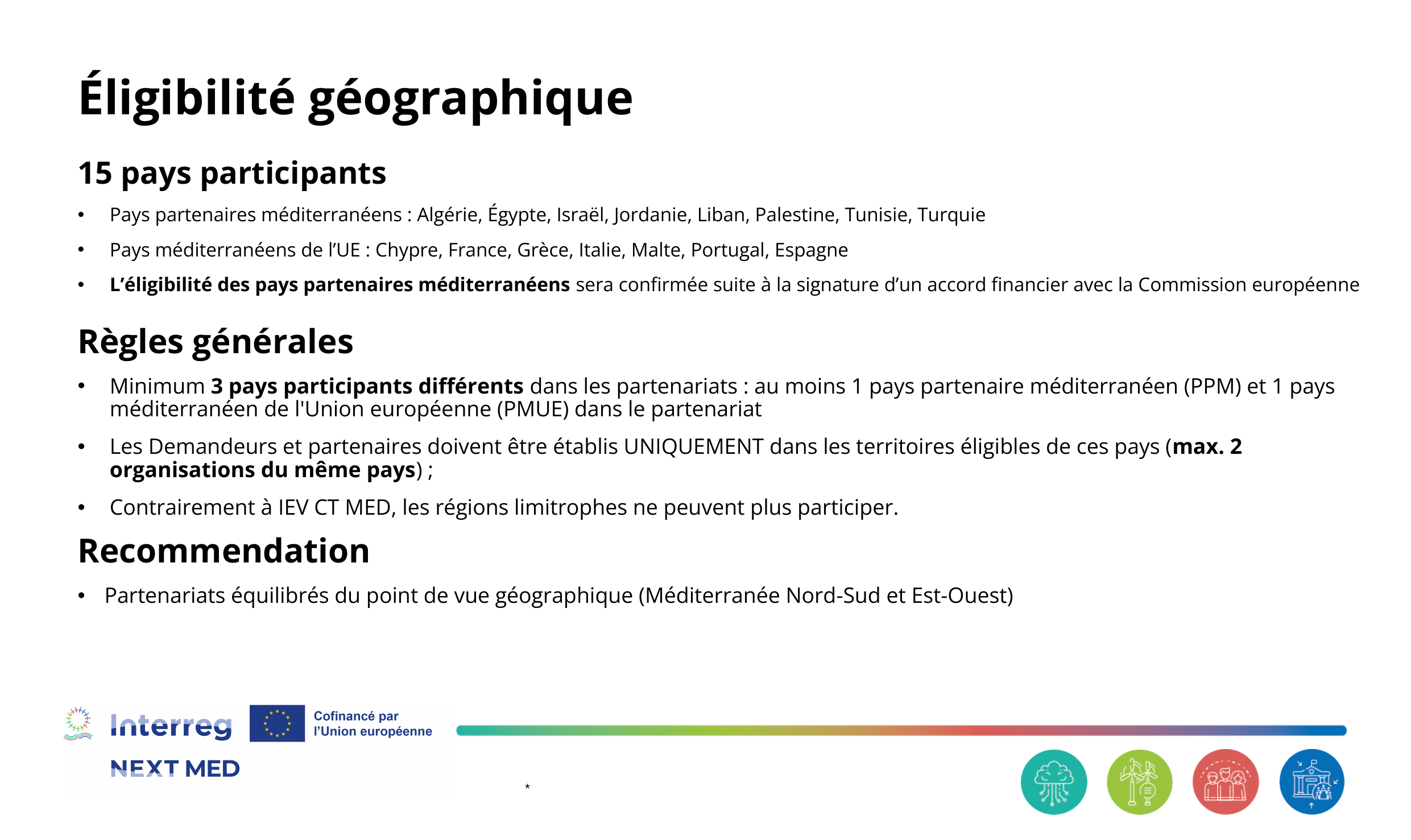

# Éligibilité géographique
15 pays participants
Pays partenaires méditerranéens : Algérie, Égypte, Israël, Jordanie, Liban, Palestine, Tunisie, Turquie
Pays méditerranéens de l’UE : Chypre, France, Grèce, Italie, Malte, Portugal, Espagne
L’éligibilité des pays partenaires méditerranéens sera confirmée suite à la signature d’un accord financier avec la Commission européenne
Règles générales
Minimum 3 pays participants différents dans les partenariats : au moins 1 pays partenaire méditerranéen (PPM) et 1 pays méditerranéen de l'Union européenne (PMUE) dans le partenariat
Les Demandeurs et partenaires doivent être établis UNIQUEMENT dans les territoires éligibles de ces pays (max. 2 organisations du même pays) ;
Contrairement à IEV CT MED, les régions limitrophes ne peuvent plus participer.
Recommendation
Partenariats équilibrés du point de vue géographique (Méditerranée Nord-Sud et Est-Ouest)
*